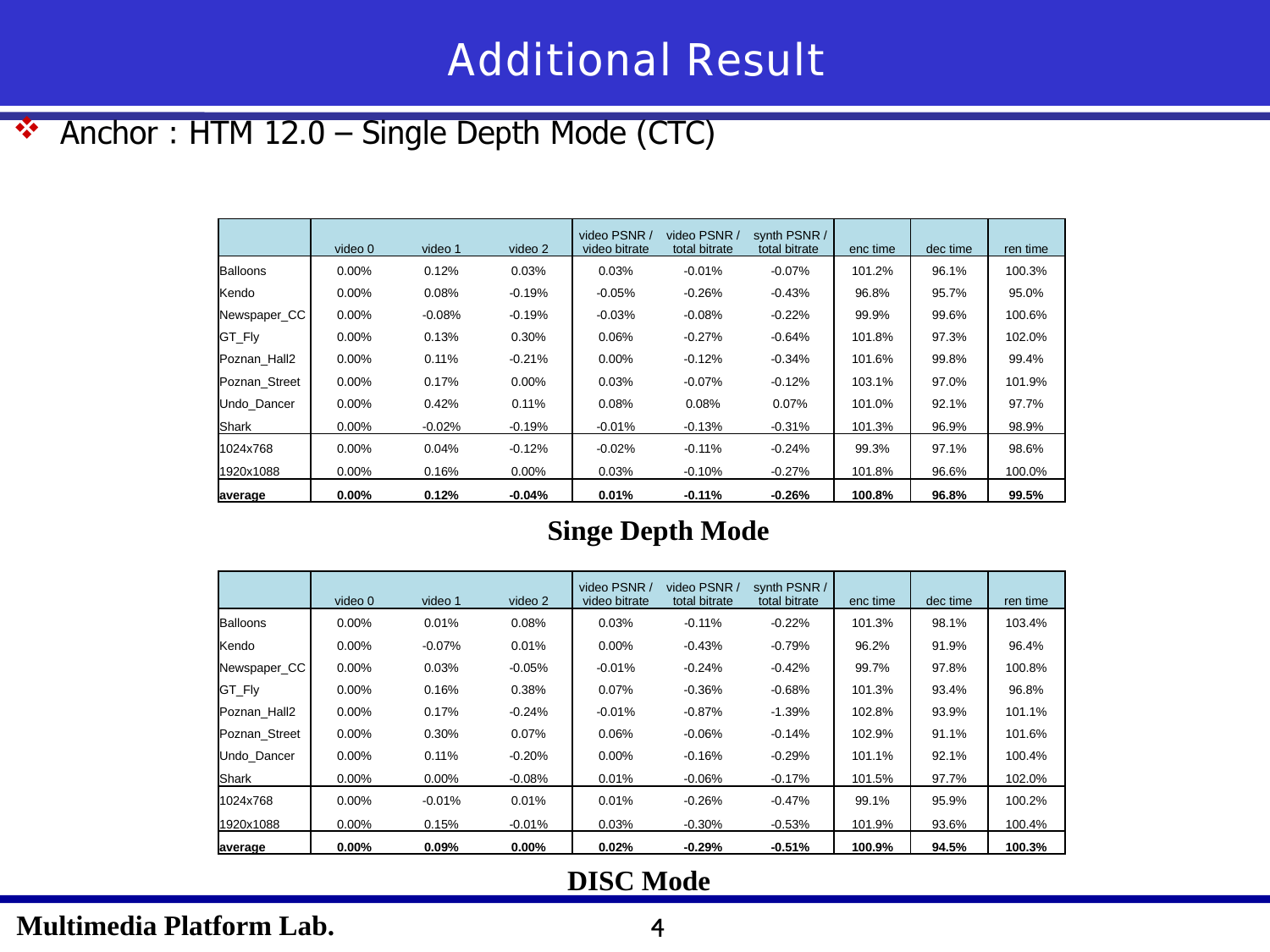

# Additional Result
Anchor : HTM 12.0 – Single Depth Mode (CTC)
|  | video 0 | video 1 | video 2 | video PSNR / video bitrate | video PSNR / total bitrate | synth PSNR / total bitrate | enc time | dec time | ren time |
| --- | --- | --- | --- | --- | --- | --- | --- | --- | --- |
| Balloons | 0.00% | 0.12% | 0.03% | 0.03% | -0.01% | -0.07% | 101.2% | 96.1% | 100.3% |
| Kendo | 0.00% | 0.08% | -0.19% | -0.05% | -0.26% | -0.43% | 96.8% | 95.7% | 95.0% |
| Newspaper\_CC | 0.00% | -0.08% | -0.19% | -0.03% | -0.08% | -0.22% | 99.9% | 99.6% | 100.6% |
| GT\_Fly | 0.00% | 0.13% | 0.30% | 0.06% | -0.27% | -0.64% | 101.8% | 97.3% | 102.0% |
| Poznan\_Hall2 | 0.00% | 0.11% | -0.21% | 0.00% | -0.12% | -0.34% | 101.6% | 99.8% | 99.4% |
| Poznan\_Street | 0.00% | 0.17% | 0.00% | 0.03% | -0.07% | -0.12% | 103.1% | 97.0% | 101.9% |
| Undo\_Dancer | 0.00% | 0.42% | 0.11% | 0.08% | 0.08% | 0.07% | 101.0% | 92.1% | 97.7% |
| Shark | 0.00% | -0.02% | -0.19% | -0.01% | -0.13% | -0.31% | 101.3% | 96.9% | 98.9% |
| 1024x768 | 0.00% | 0.04% | -0.12% | -0.02% | -0.11% | -0.24% | 99.3% | 97.1% | 98.6% |
| 1920x1088 | 0.00% | 0.16% | 0.00% | 0.03% | -0.10% | -0.27% | 101.8% | 96.6% | 100.0% |
| average | 0.00% | 0.12% | -0.04% | 0.01% | -0.11% | -0.26% | 100.8% | 96.8% | 99.5% |
Singe Depth Mode
|  | video 0 | video 1 | video 2 | video PSNR / video bitrate | video PSNR / total bitrate | synth PSNR / total bitrate | enc time | dec time | ren time |
| --- | --- | --- | --- | --- | --- | --- | --- | --- | --- |
| Balloons | 0.00% | 0.01% | 0.08% | 0.03% | -0.11% | -0.22% | 101.3% | 98.1% | 103.4% |
| Kendo | 0.00% | -0.07% | 0.01% | 0.00% | -0.43% | -0.79% | 96.2% | 91.9% | 96.4% |
| Newspaper\_CC | 0.00% | 0.03% | -0.05% | -0.01% | -0.24% | -0.42% | 99.7% | 97.8% | 100.8% |
| GT\_Fly | 0.00% | 0.16% | 0.38% | 0.07% | -0.36% | -0.68% | 101.3% | 93.4% | 96.8% |
| Poznan\_Hall2 | 0.00% | 0.17% | -0.24% | -0.01% | -0.87% | -1.39% | 102.8% | 93.9% | 101.1% |
| Poznan\_Street | 0.00% | 0.30% | 0.07% | 0.06% | -0.06% | -0.14% | 102.9% | 91.1% | 101.6% |
| Undo\_Dancer | 0.00% | 0.11% | -0.20% | 0.00% | -0.16% | -0.29% | 101.1% | 92.1% | 100.4% |
| Shark | 0.00% | 0.00% | -0.08% | 0.01% | -0.06% | -0.17% | 101.5% | 97.7% | 102.0% |
| 1024x768 | 0.00% | -0.01% | 0.01% | 0.01% | -0.26% | -0.47% | 99.1% | 95.9% | 100.2% |
| 1920x1088 | 0.00% | 0.15% | -0.01% | 0.03% | -0.30% | -0.53% | 101.9% | 93.6% | 100.4% |
| average | 0.00% | 0.09% | 0.00% | 0.02% | -0.29% | -0.51% | 100.9% | 94.5% | 100.3% |
DISC Mode
4